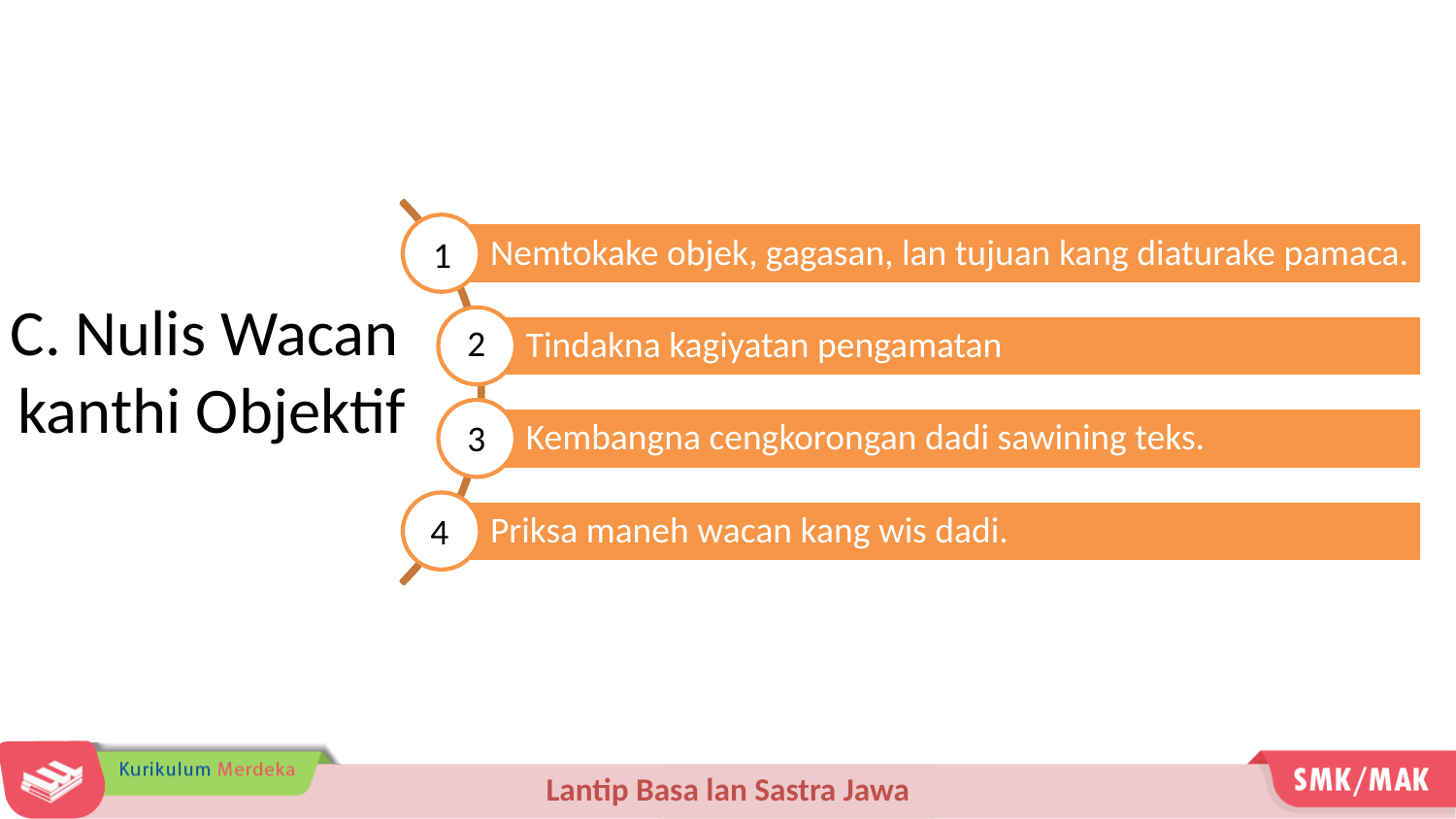

Nemtokake objek, gagasan, lan tujuan kang diaturake pamaca.
Tindakna kagiyatan pengamatan
Kembangna cengkorongan dadi sawining teks.
Priksa maneh wacan kang wis dadi.
1
# C. Nulis Wacan kanthi Objektif
2
3
4